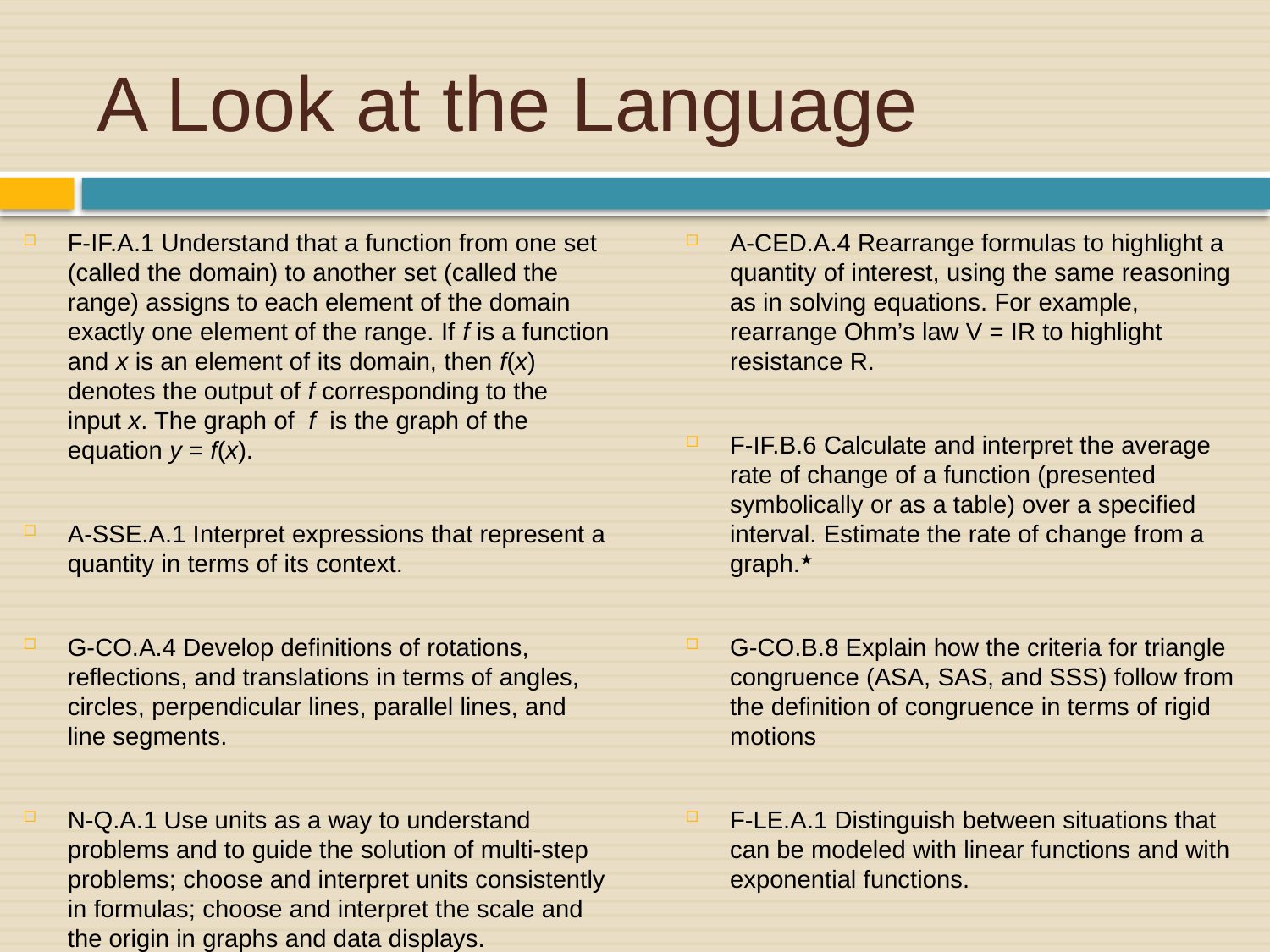

# A Look at the Language
F-IF.A.1 Understand that a function from one set (called the domain) to another set (called the range) assigns to each element of the domain exactly one element of the range. If f is a function and x is an element of its domain, then f(x) denotes the output of f corresponding to the input x. The graph of  f  is the graph of the equation y = f(x).

A-SSE.A.1 Interpret expressions that represent a quantity in terms of its context.

G-CO.A.4 Develop definitions of rotations, reflections, and translations in terms of angles, circles, perpendicular lines, parallel lines, and line segments.

N-Q.A.1 Use units as a way to understand problems and to guide the solution of multi-step problems; choose and interpret units consistently in formulas; choose and interpret the scale and the origin in graphs and data displays.

A-CED.A.4 Rearrange formulas to highlight a quantity of interest, using the same reasoning as in solving equations. For example, rearrange Ohm’s law V = IR to highlight resistance R.

F-IF.B.6 Calculate and interpret the average rate of change of a function (presented symbolically or as a table) over a specified interval. Estimate the rate of change from a graph.★

G-CO.B.8 Explain how the criteria for triangle congruence (ASA, SAS, and SSS) follow from the definition of congruence in terms of rigid motions

F-LE.A.1 Distinguish between situations that can be modeled with linear functions and with exponential functions.

RN.A.2 Rewrite expressions involving radicals and rational exponents using the properties of exponents.